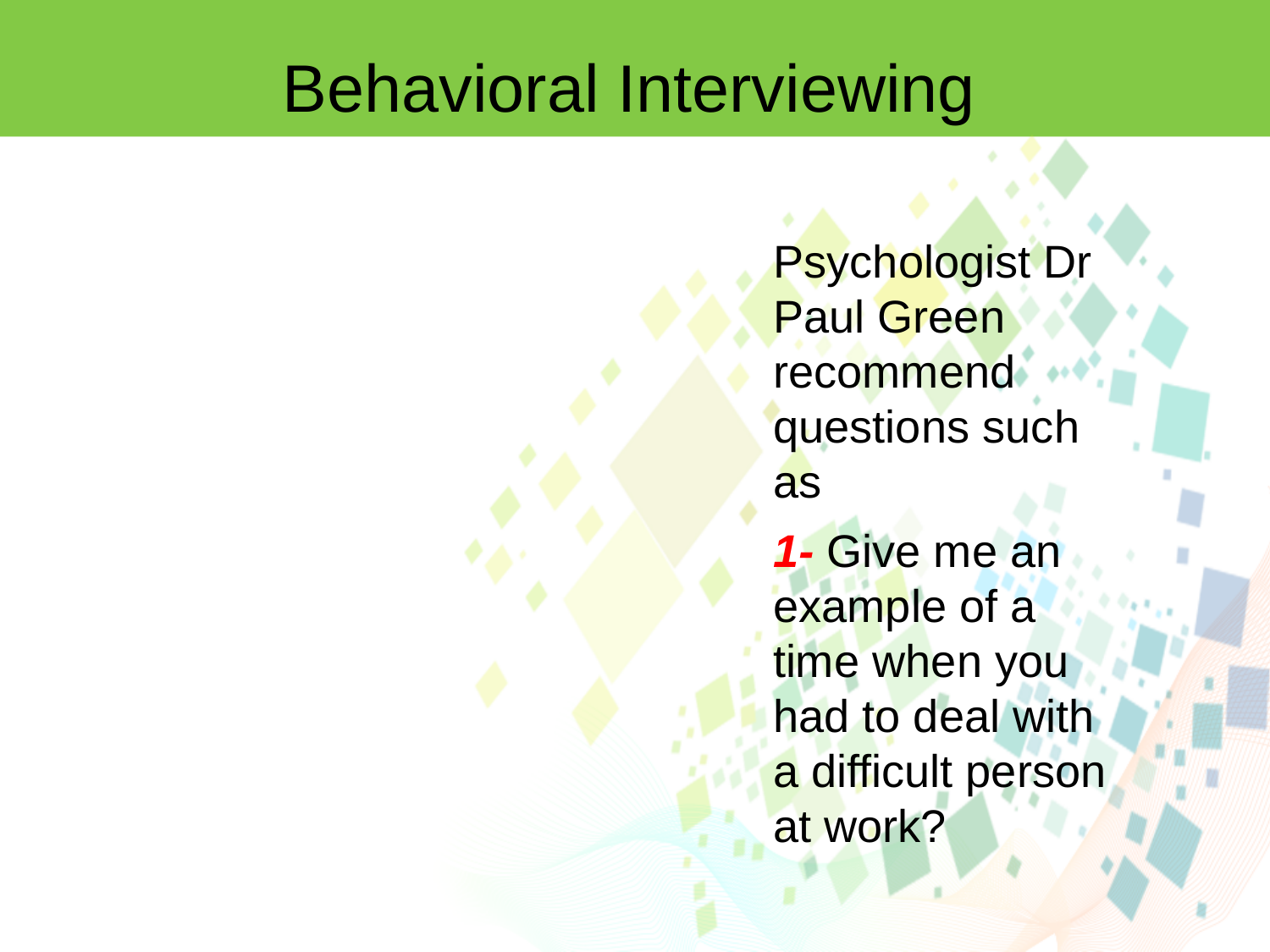

Behavioral Interviewing
Psychologist Dr Paul Green recommend questions such as
1- Give me an example of a time when you had to deal with a difficult person at work?